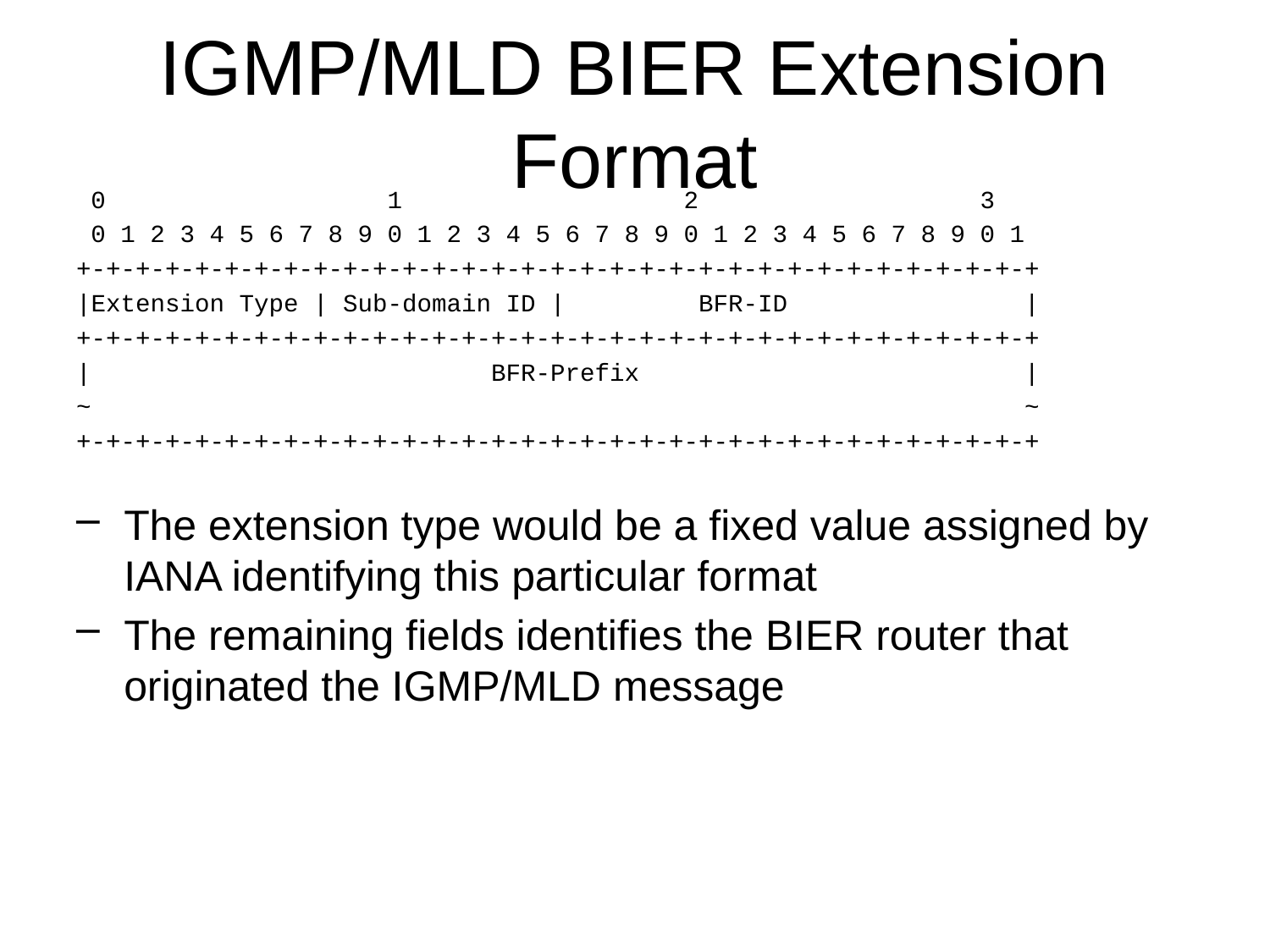

# IGMP/MLD BIER Extension Format
 0                   1                   2                   3
 0 1 2 3 4 5 6 7 8 9 0 1 2 3 4 5 6 7 8 9 0 1 2 3 4 5 6 7 8 9 0 1
+-+-+-+-+-+-+-+-+-+-+-+-+-+-+-+-+-+-+-+-+-+-+-+-+-+-+-+-+-+-+-+-+
|Extension Type | Sub-domain ID |         BFR-ID                |
+-+-+-+-+-+-+-+-+-+-+-+-+-+-+-+-+-+-+-+-+-+-+-+-+-+-+-+-+-+-+-+-+
|                           BFR-Prefix                          |
~                                                               ~
+-+-+-+-+-+-+-+-+-+-+-+-+-+-+-+-+-+-+-+-+-+-+-+-+-+-+-+-+-+-+-+-+

The extension type would be a fixed value assigned by IANA identifying this particular format
The remaining fields identifies the BIER router that originated the IGMP/MLD message